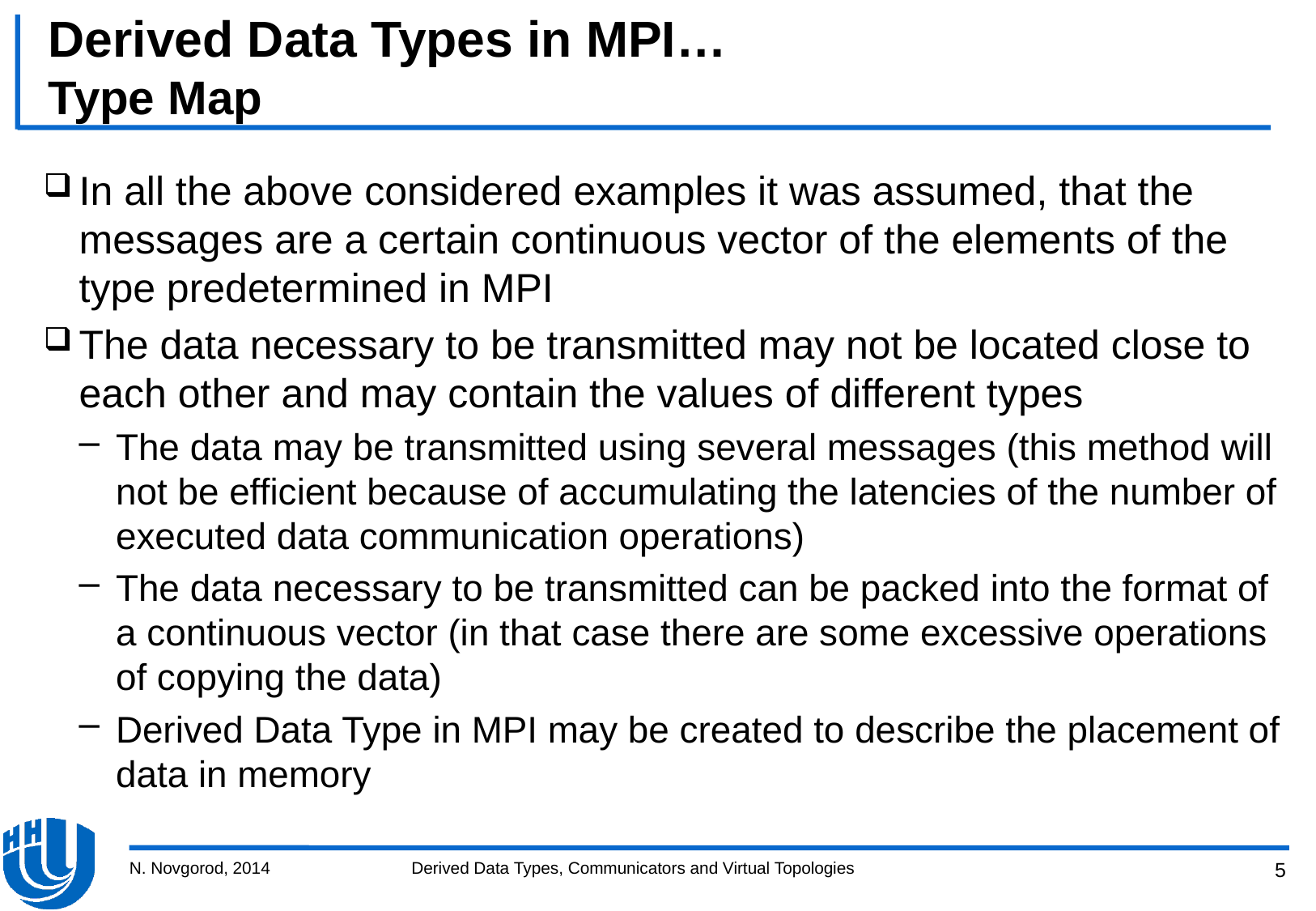

# Derived Data Types in MPI… Type Map
In all the above considered examples it was assumed, that the messages are a certain continuous vector of the elements of the type predetermined in MPI
The data necessary to be transmitted may not be located close to each other and may contain the values of different types
The data may be transmitted using several messages (this method will not be efficient because of accumulating the latencies of the number of executed data communication operations)
The data necessary to be transmitted can be packed into the format of a continuous vector (in that case there are some excessive operations of copying the data)
Derived Data Type in MPI may be created to describe the placement of data in memory
N. Novgorod, 2014
Derived Data Types, Communicators and Virtual Topologies
5